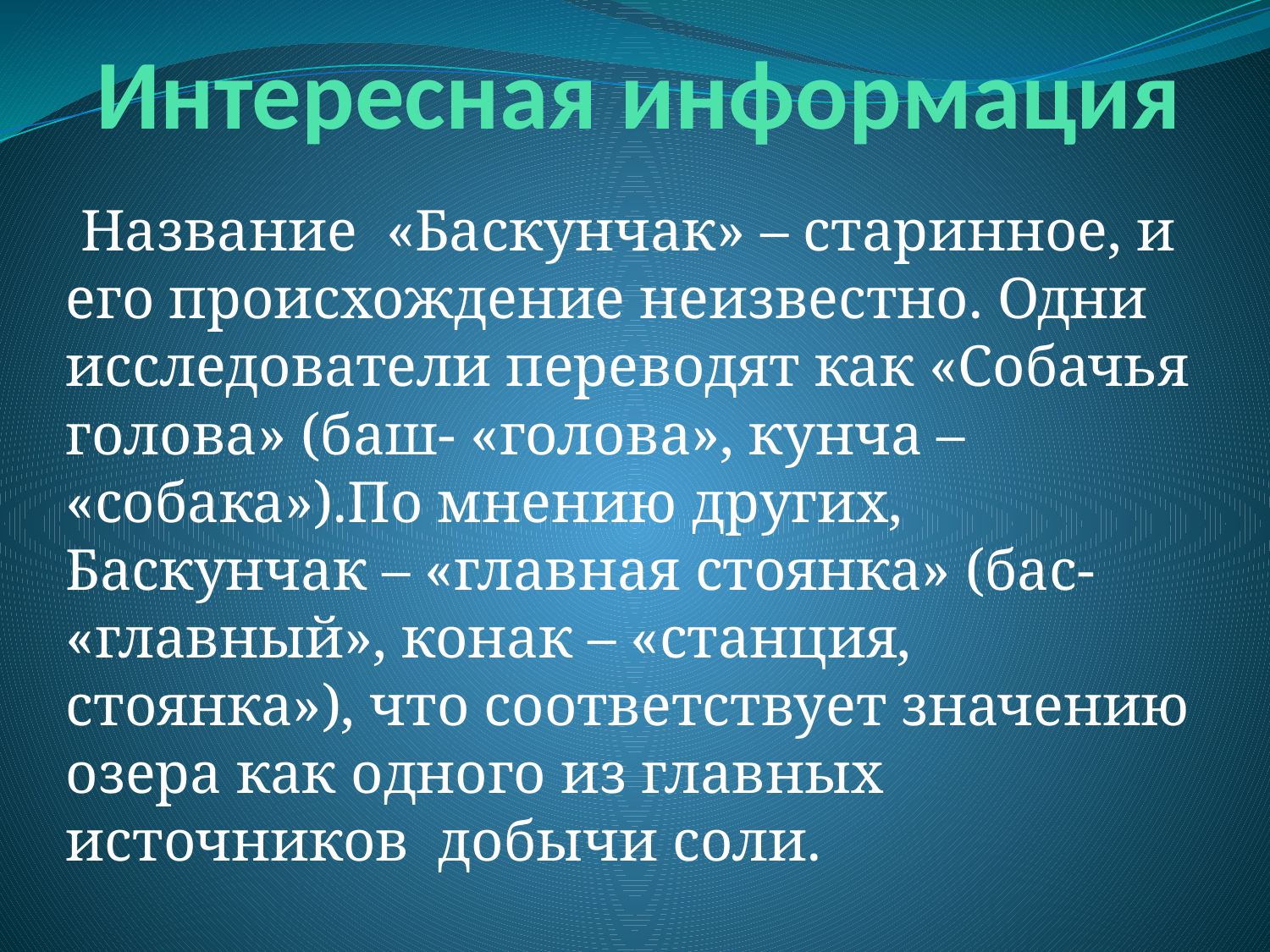

# Интересная информация
 Название  «Баскунчак» – старинное, и его происхождение неизвестно. Одни исследователи переводят как «Собачья голова» (баш- «голова», кунча – «собака»).По мнению других, Баскунчак – «главная стоянка» (бас- «главный», конак – «станция, стоянка»), что соответствует значению озера как одного из главных источников  добычи соли.